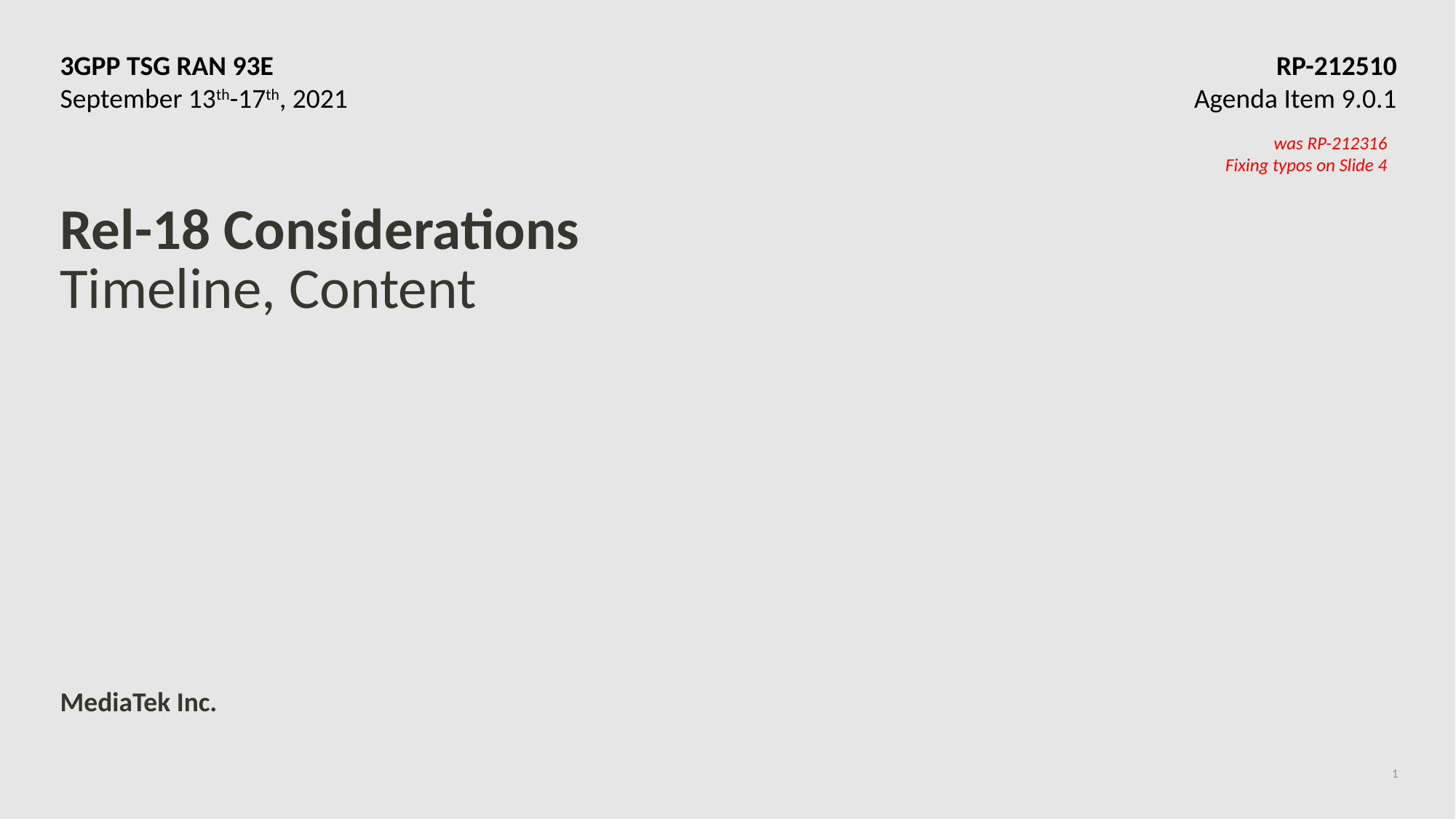

3GPP TSG RAN 93E	RP-212510
September 13th-17th, 2021	Agenda Item 9.0.1
was RP-212316
Fixing typos on Slide 4
# Rel-18 Considerations Timeline, Content

MediaTek Inc.
1